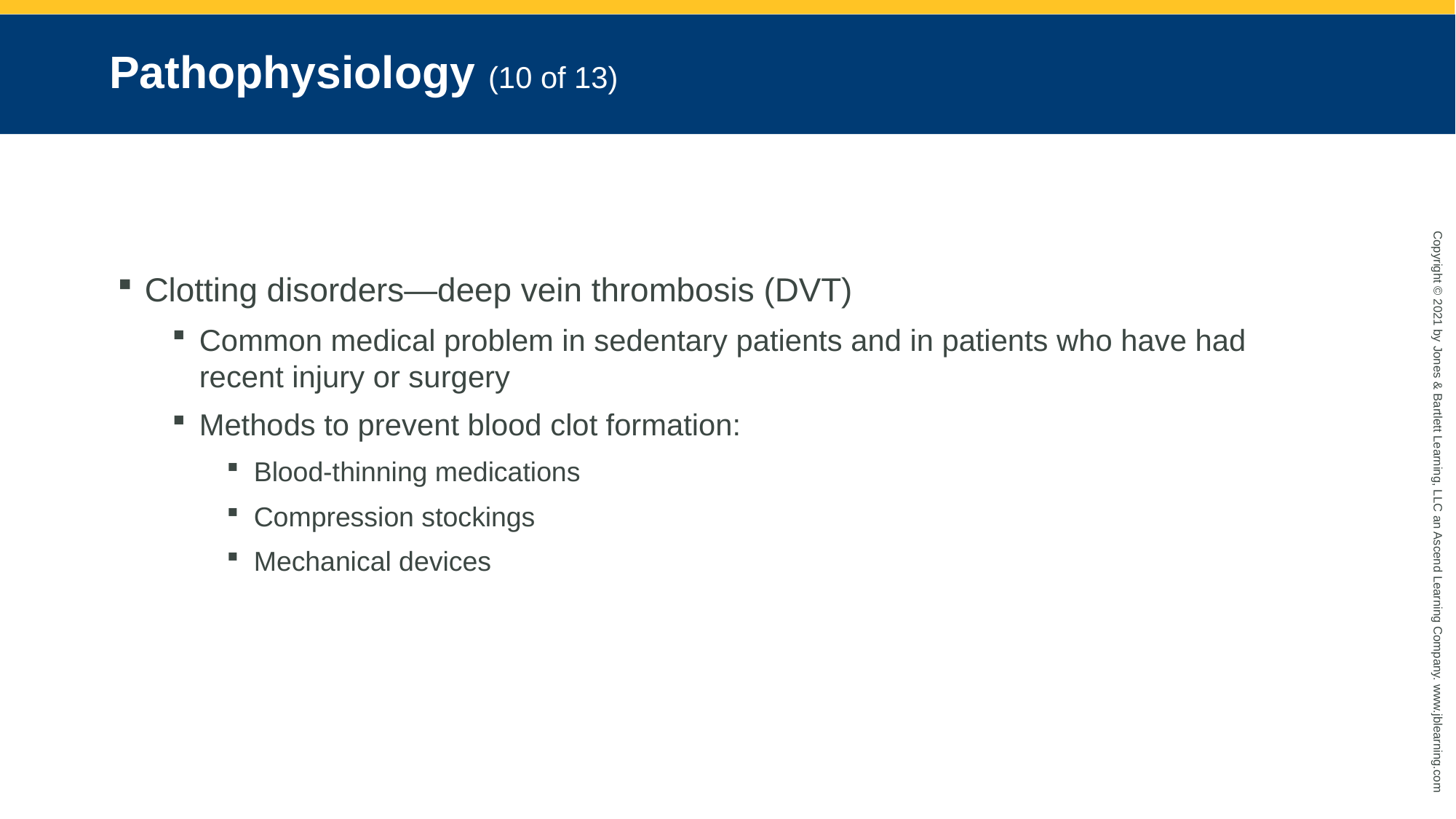

# Pathophysiology (10 of 13)
Clotting disorders—deep vein thrombosis (DVT)
Common medical problem in sedentary patients and in patients who have had recent injury or surgery
Methods to prevent blood clot formation:
Blood-thinning medications
Compression stockings
Mechanical devices